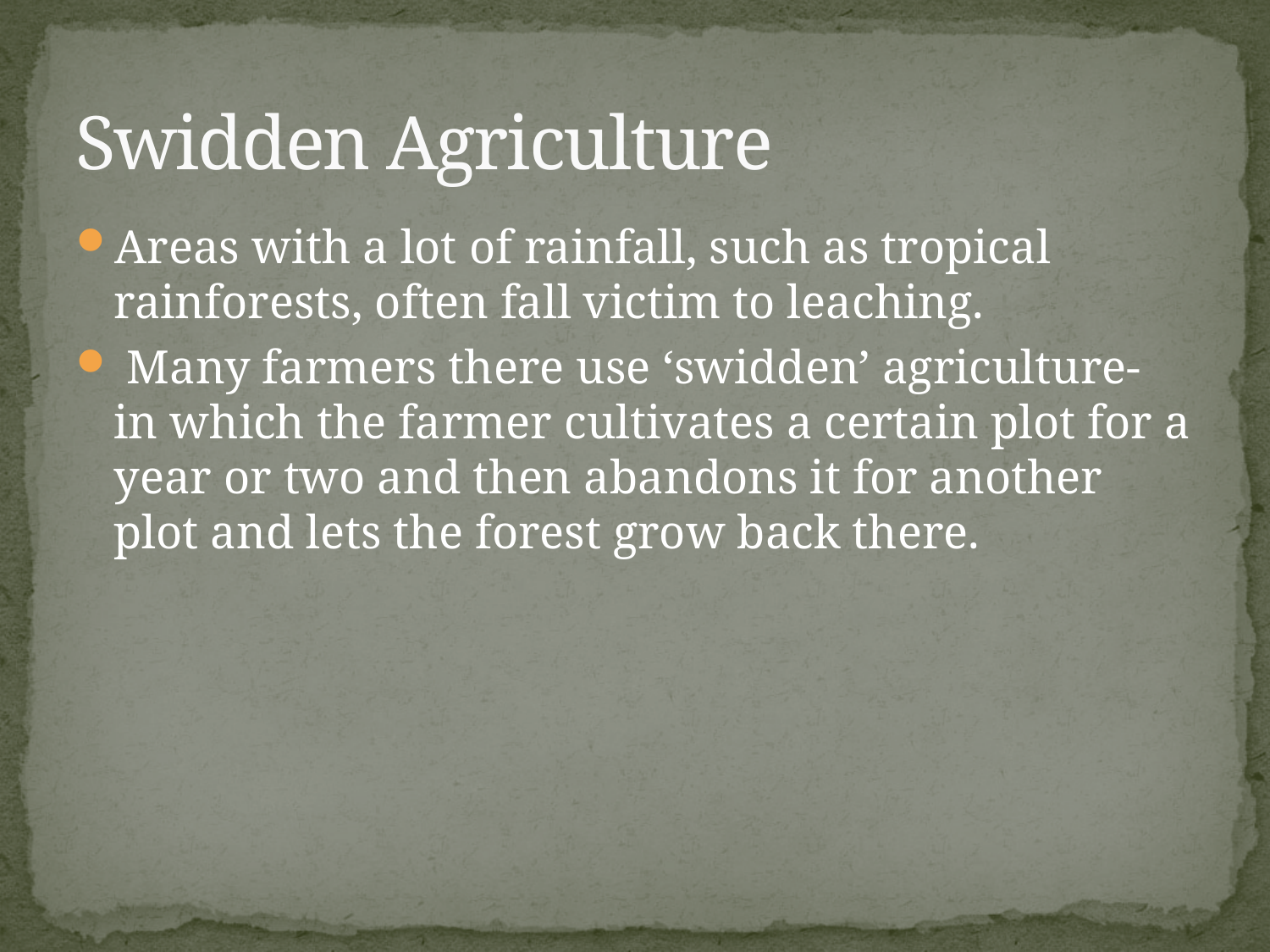

# Swidden Agriculture
Areas with a lot of rainfall, such as tropical rainforests, often fall victim to leaching.
 Many farmers there use ‘swidden’ agriculture- in which the farmer cultivates a certain plot for a year or two and then abandons it for another plot and lets the forest grow back there.